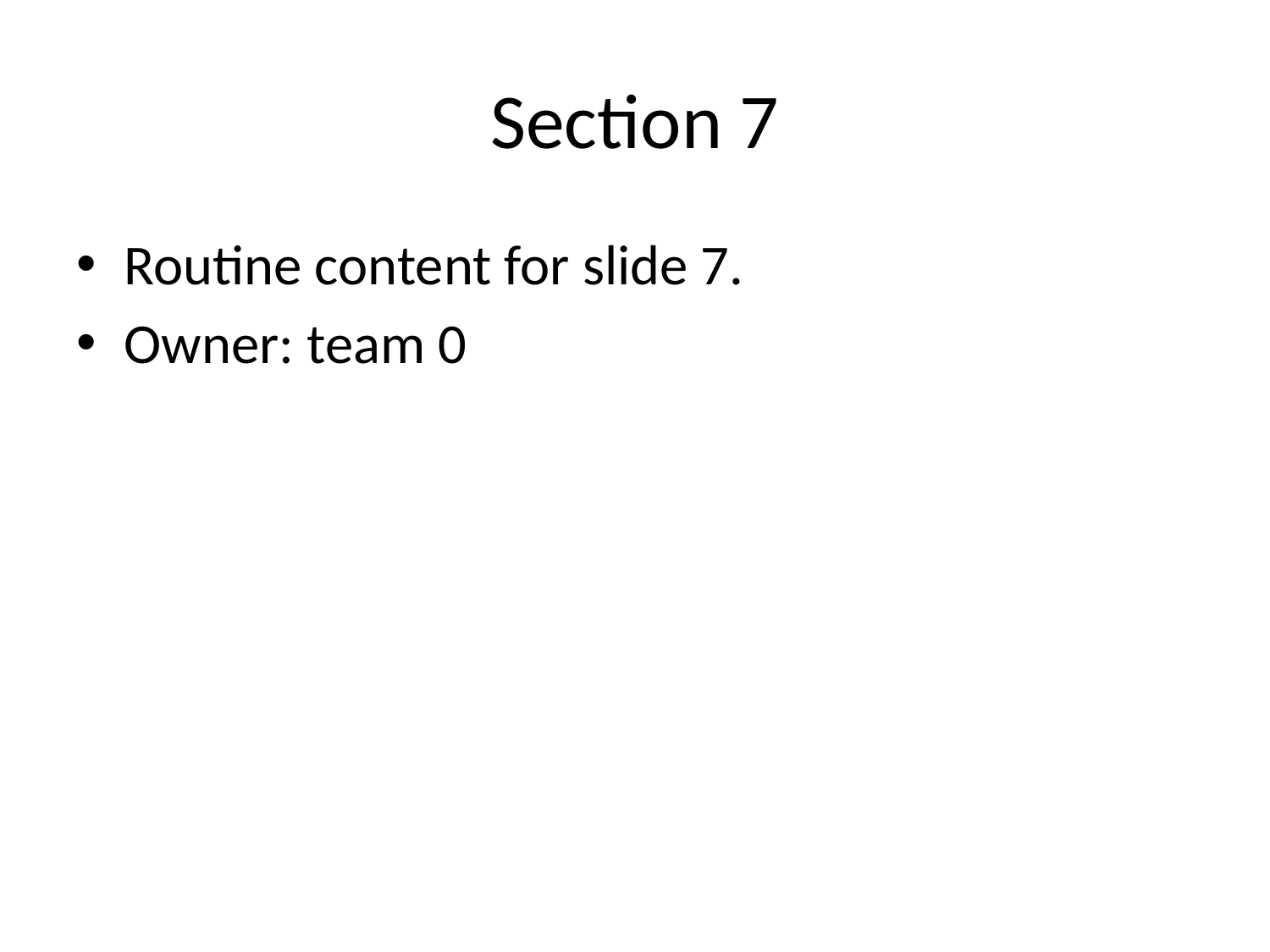

# Section 7
Routine content for slide 7.
Owner: team 0